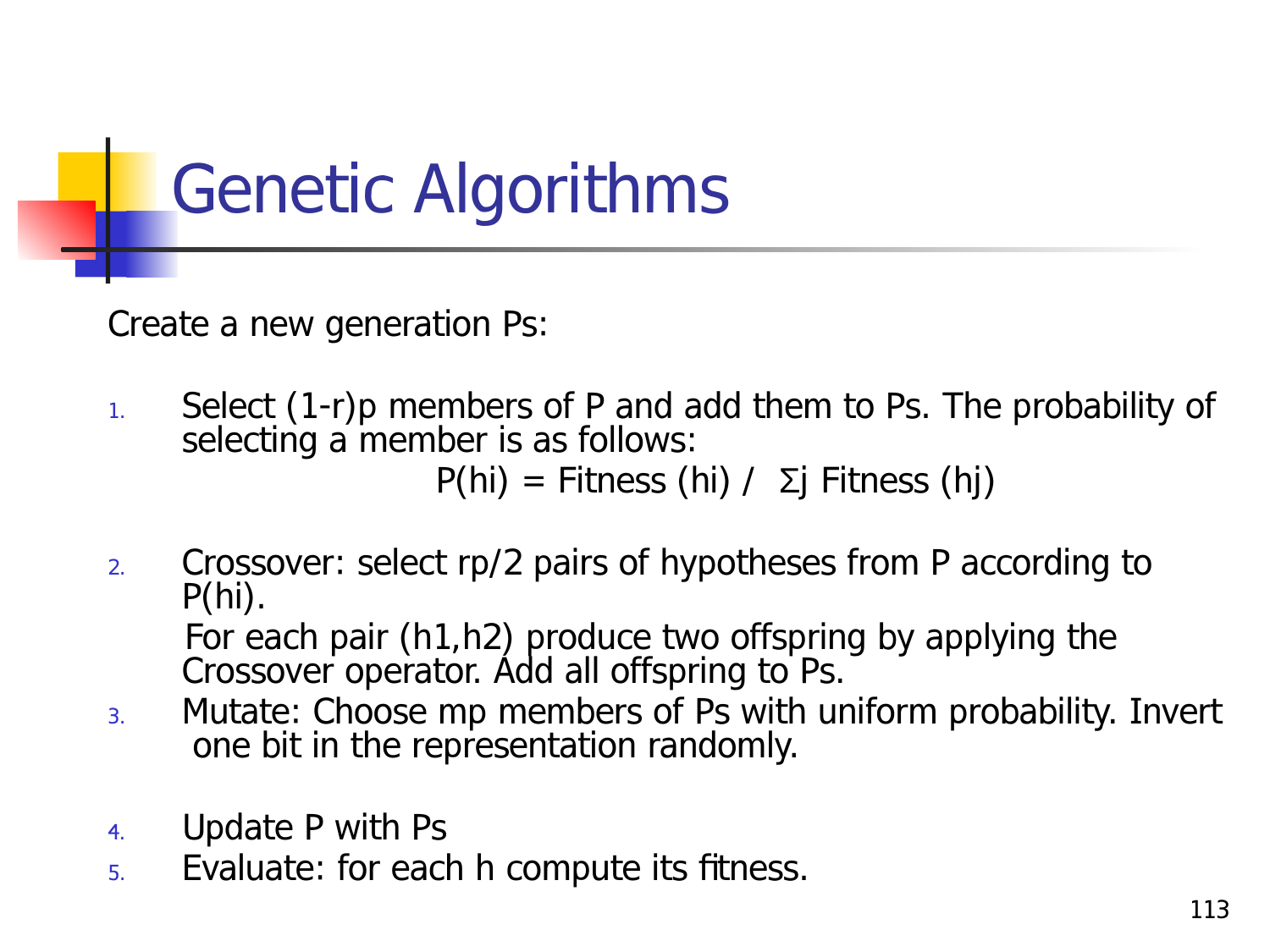

# Genetic Algorithms

Create a new generation Ps:

Select (1-r)p members of P and add them to Ps. The probability of selecting a member is as follows:
			P(hi) = Fitness (hi) /  Σj Fitness (hj)

Crossover: select rp/2 pairs of hypotheses from P according to P(hi).
       For each pair (h1,h2) produce two offspring by applying the Crossover operator. Add all offspring to Ps.
Mutate: Choose mp members of Ps with uniform probability. Invert  one bit in the representation randomly.

Update P with Ps
Evaluate: for each h compute its fitness.
113